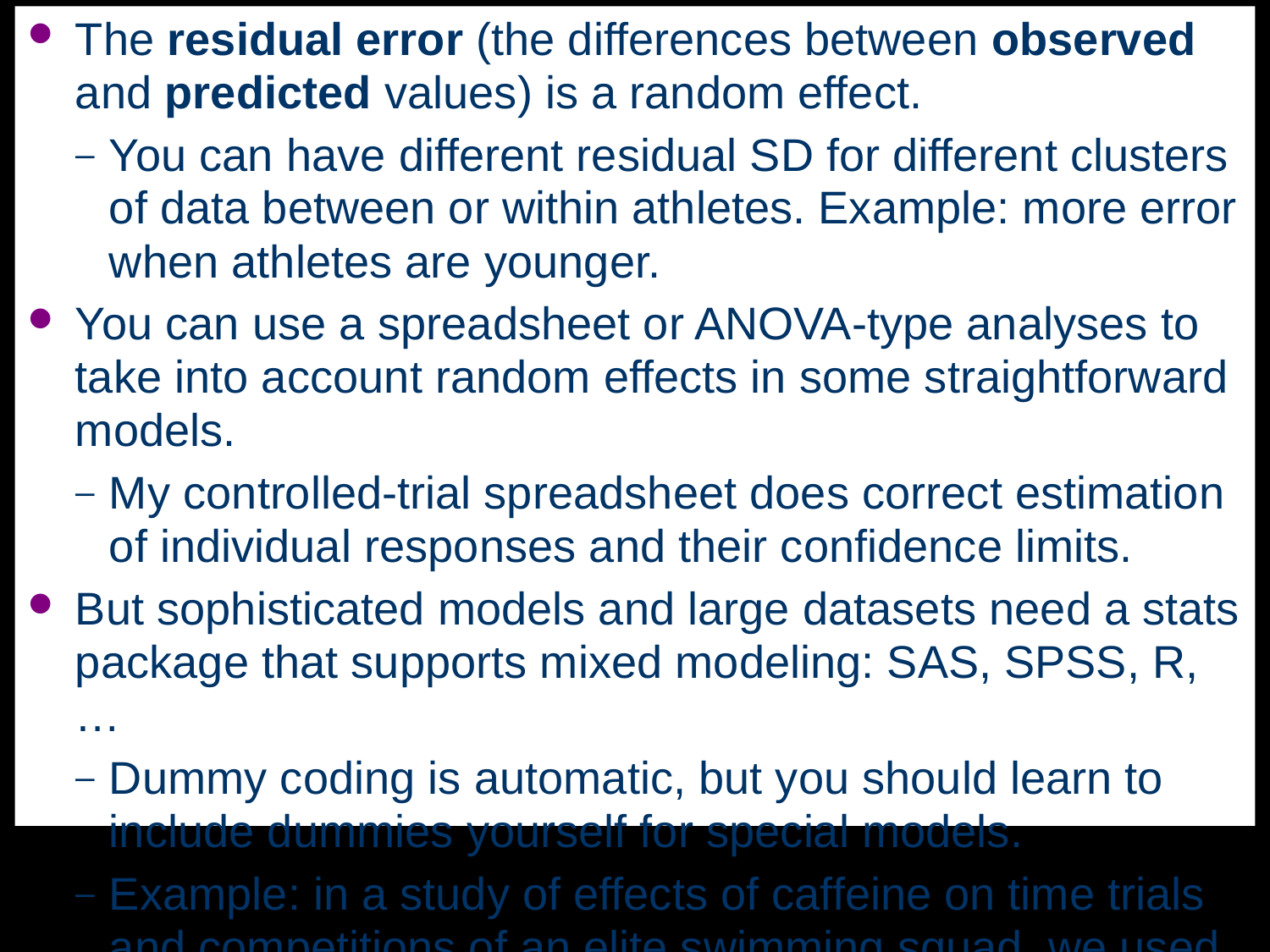

The residual error (the differences between observed and predicted values) is a random effect.
You can have different residual SD for different clusters of data between or within athletes. Example: more error when athletes are younger.
You can use a spreadsheet or ANOVA-type analyses to take into account random effects in some straightforward models.
My controlled-trial spreadsheet does correct estimation of individual responses and their confidence limits.
But sophisticated models and large datasets need a stats package that supports mixed modeling: SAS, SPSS, R,…
Dummy coding is automatic, but you should learn to include dummies yourself for special models.
Example: in a study of effects of caffeine on time trials and competitions of an elite swimming squad, we used dummies to code competitions (vs time trials), evening (vs morning) performances, real (vs placebo) caffeine…